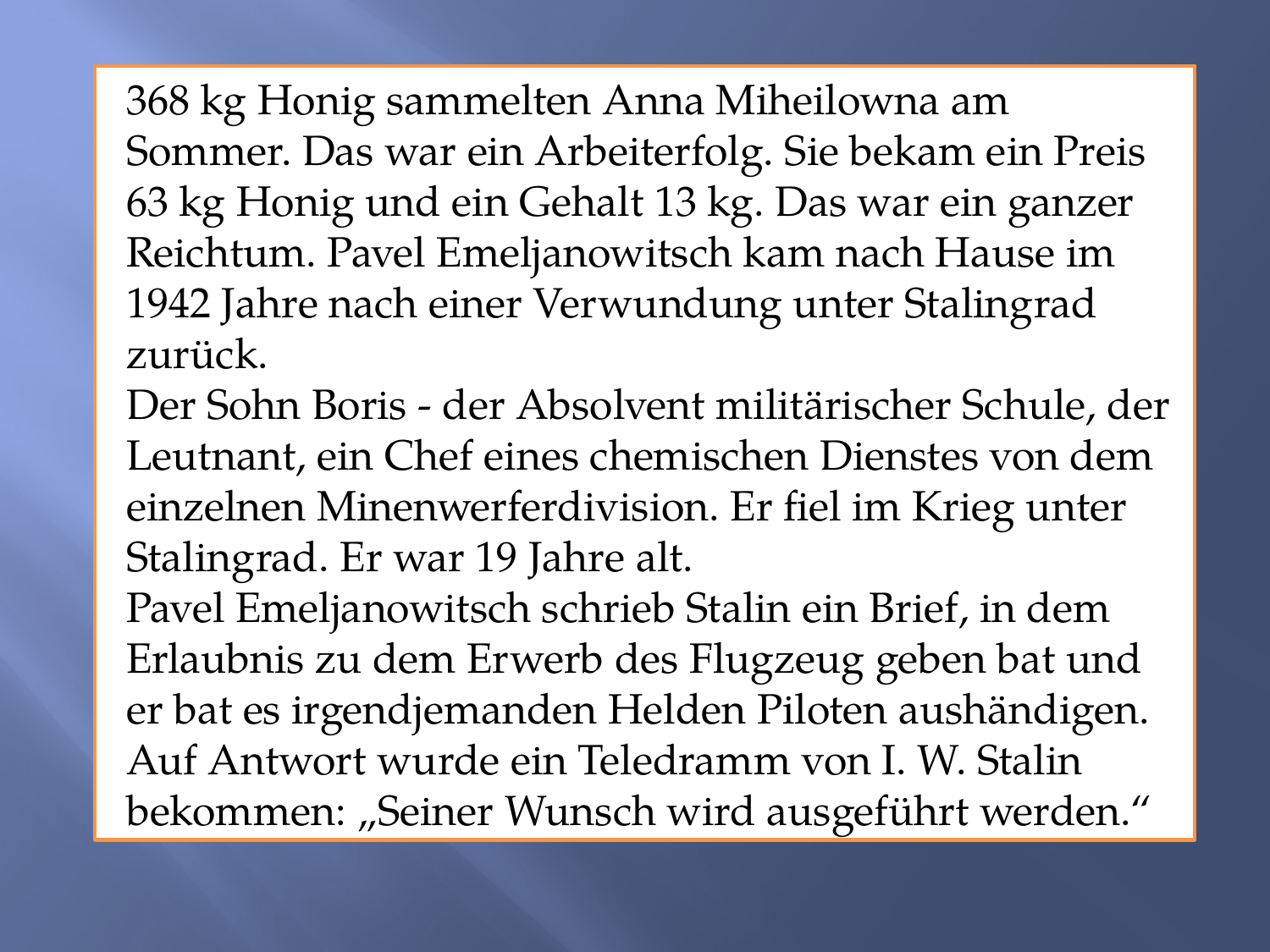

368 kg Honig sammelten Anna Miheilowna am Sommer. Das war ein Arbeiterfolg. Sie bekam ein Preis 63 kg Honig und ein Gehalt 13 kg. Das war ein ganzer Reichtum. Pavel Emeljanowitsch kam nach Hause im 1942 Jahre nach einer Verwundung unter Stalingrad zurück.
Der Sohn Boris - der Absolvent militärischer Schule, der Leutnant, ein Chef eines chemischen Dienstes von dem einzelnen Minenwerferdivision. Er fiel im Krieg unter Stalingrad. Er war 19 Jahre alt.
Pavel Emeljanowitsch schrieb Stalin ein Brief, in dem Erlaubnis zu dem Erwerb des Flugzeug geben bat und er bat es irgendjemanden Helden Piloten aushändigen. Auf Antwort wurde ein Teledramm von I. W. Stalin bekommen: „Seiner Wunsch wird ausgeführt werden.“